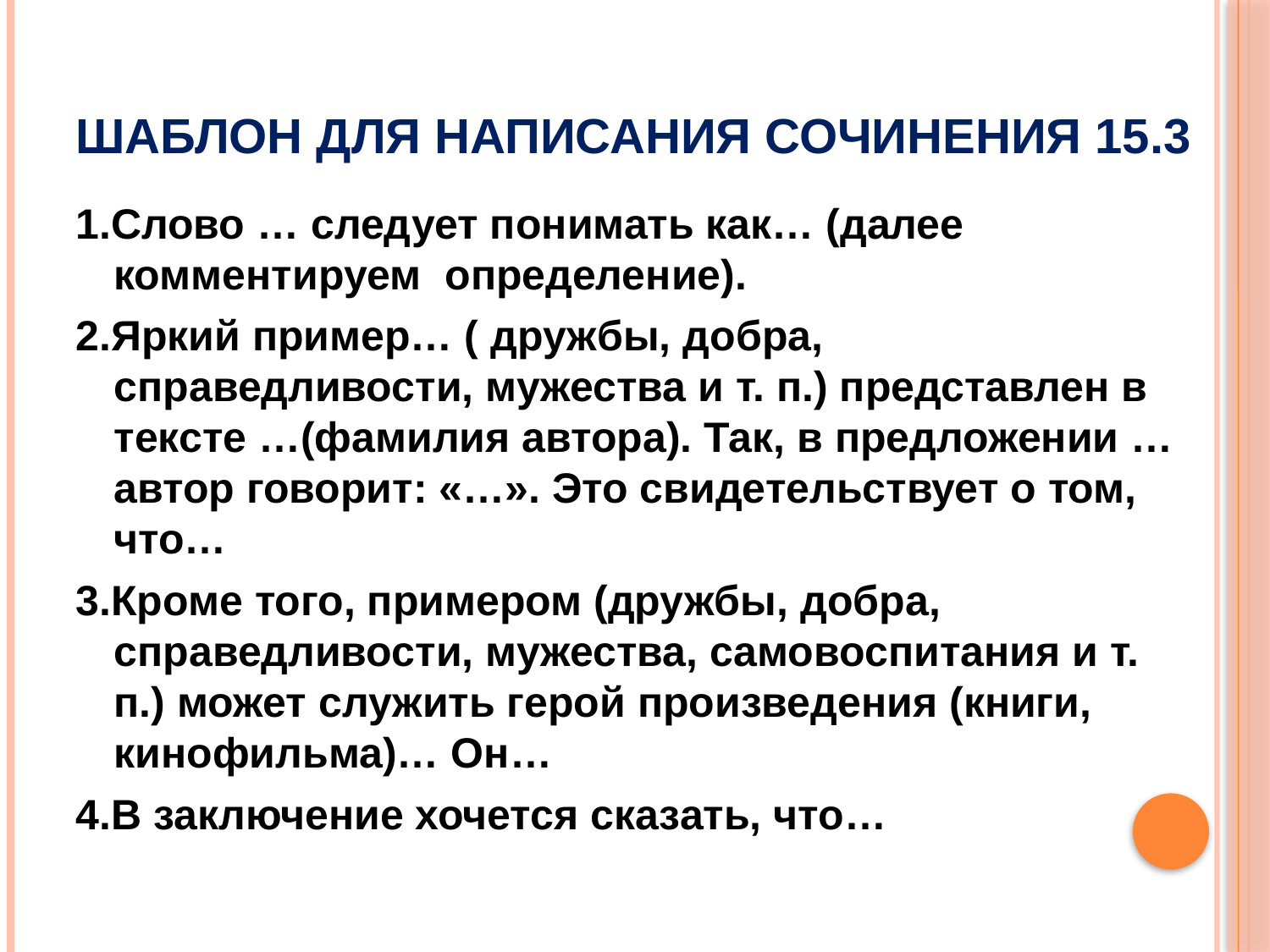

# Шаблон для написания сочинения 15.3
1.Слово … следует понимать как… (далее комментируем  определение).
2.Яркий пример… ( дружбы, добра, справедливости, мужества и т. п.) представлен в тексте …(фамилия автора). Так, в предложении … автор говорит: «…». Это свидетельствует о том, что…
3.Кроме того, примером (дружбы, добра, справедливости, мужества, самовоспитания и т. п.) может служить герой произведения (книги, кинофильма)… Он…
4.В заключение хочется сказать, что…